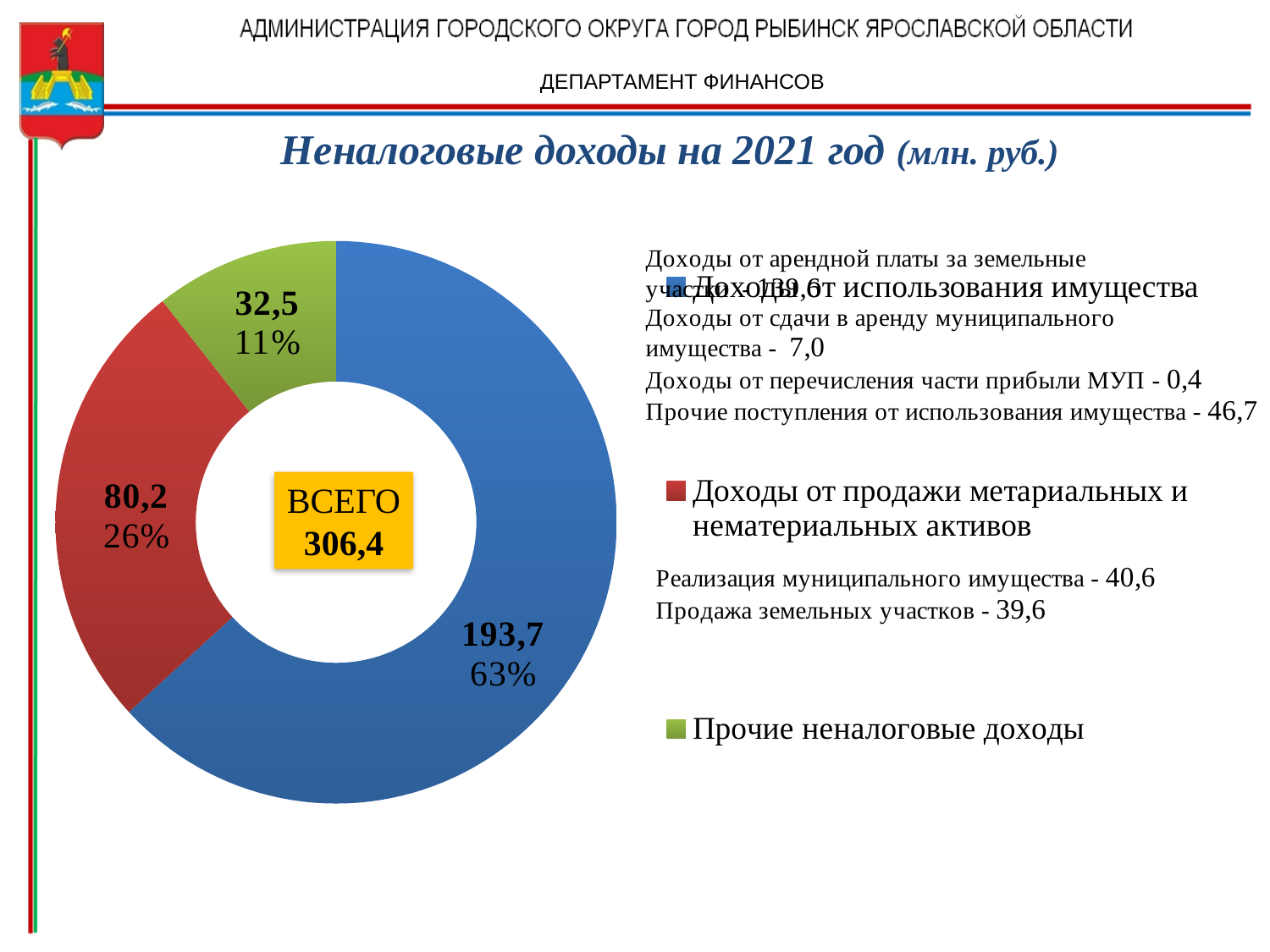

ДЕПАРТАМЕНТ ФИНАНСОВ

### Chart

| Category | Всего неналоговые доходы 306,4 |
|---|---|
| Доходы от использования имущества | 193.7 |
| Доходы от продажи метариальных и нематериальных активов | 80.2 |
| Прочие неналоговые доходы | 32.5 |
Неналоговые доходы на 2021 год (млн. руб.)

### Chart

| Category |
|---|
ВСЕГО
306,4